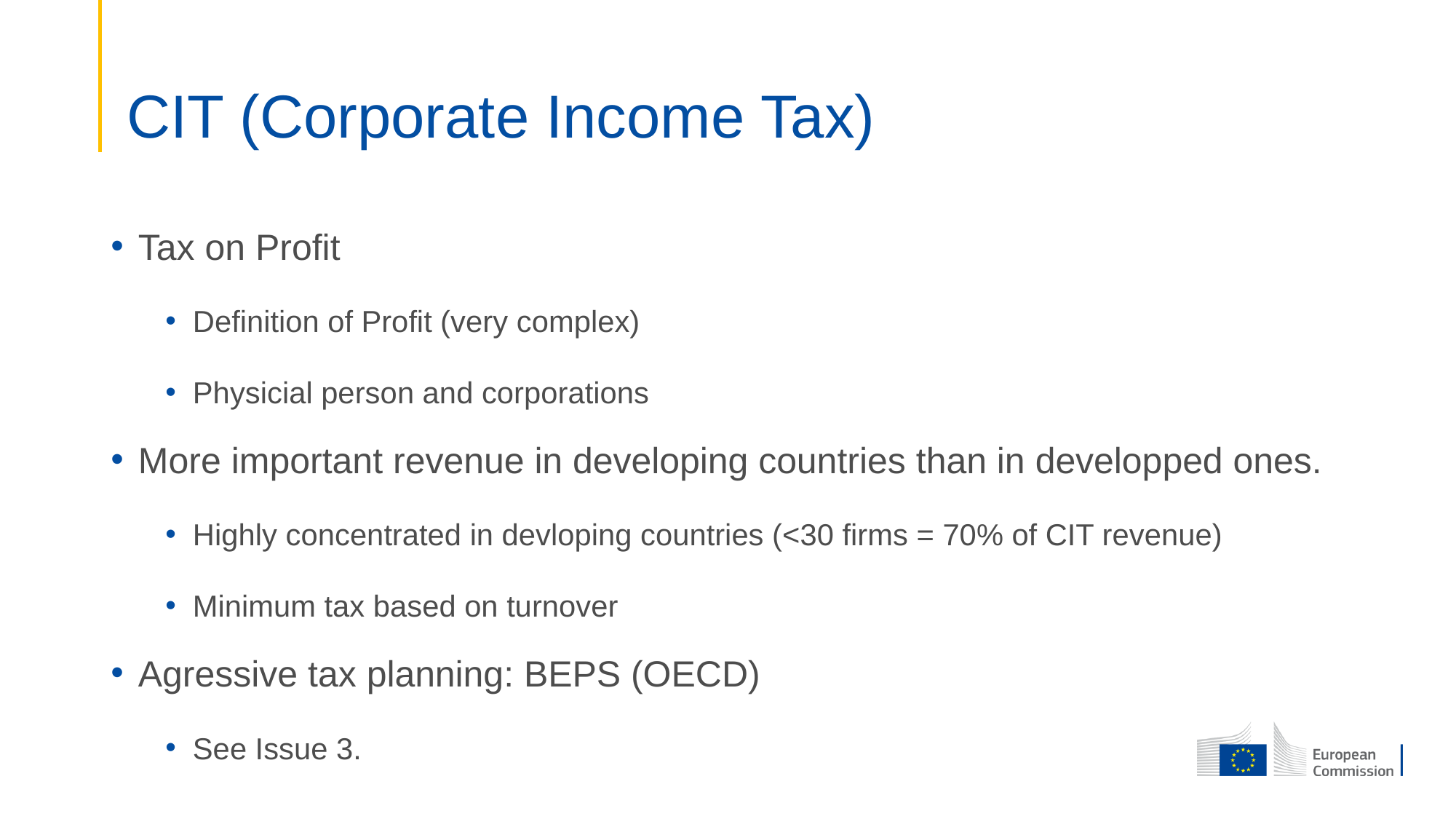

# CIT (Corporate Income Tax)
Tax on Profit
Definition of Profit (very complex)
Physicial person and corporations
More important revenue in developing countries than in developped ones.
Highly concentrated in devloping countries (<30 firms = 70% of CIT revenue)
Minimum tax based on turnover
Agressive tax planning: BEPS (OECD)
See Issue 3.